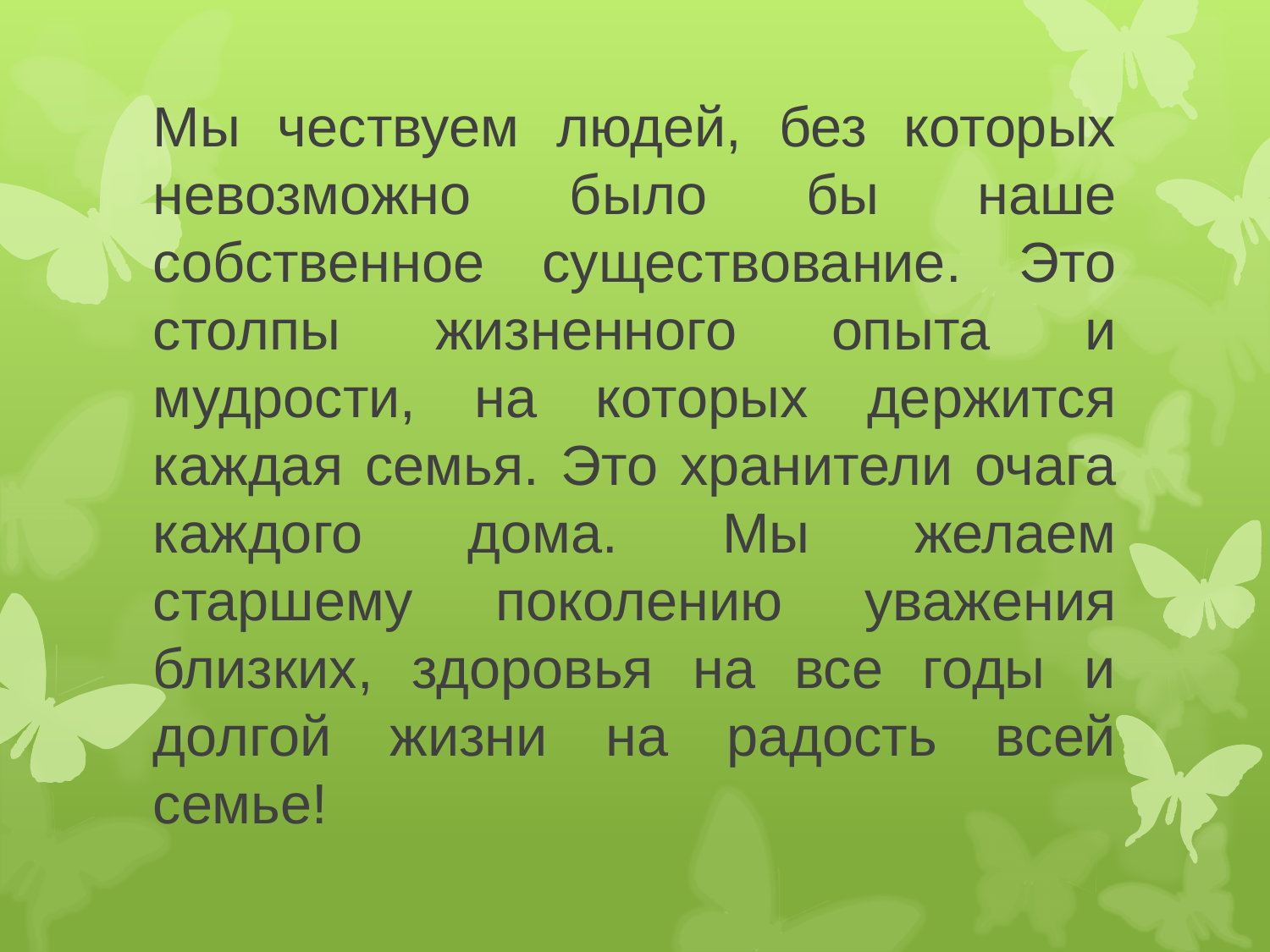

# Мы чествуем людей, без которых невозможно было бы наше собственное существование. Это столпы жизненного опыта и мудрости, на которых держится каждая семья. Это хранители очага каждого дома. Мы желаем старшему поколению уважения близких, здоровья на все годы и долгой жизни на радость всей семье!